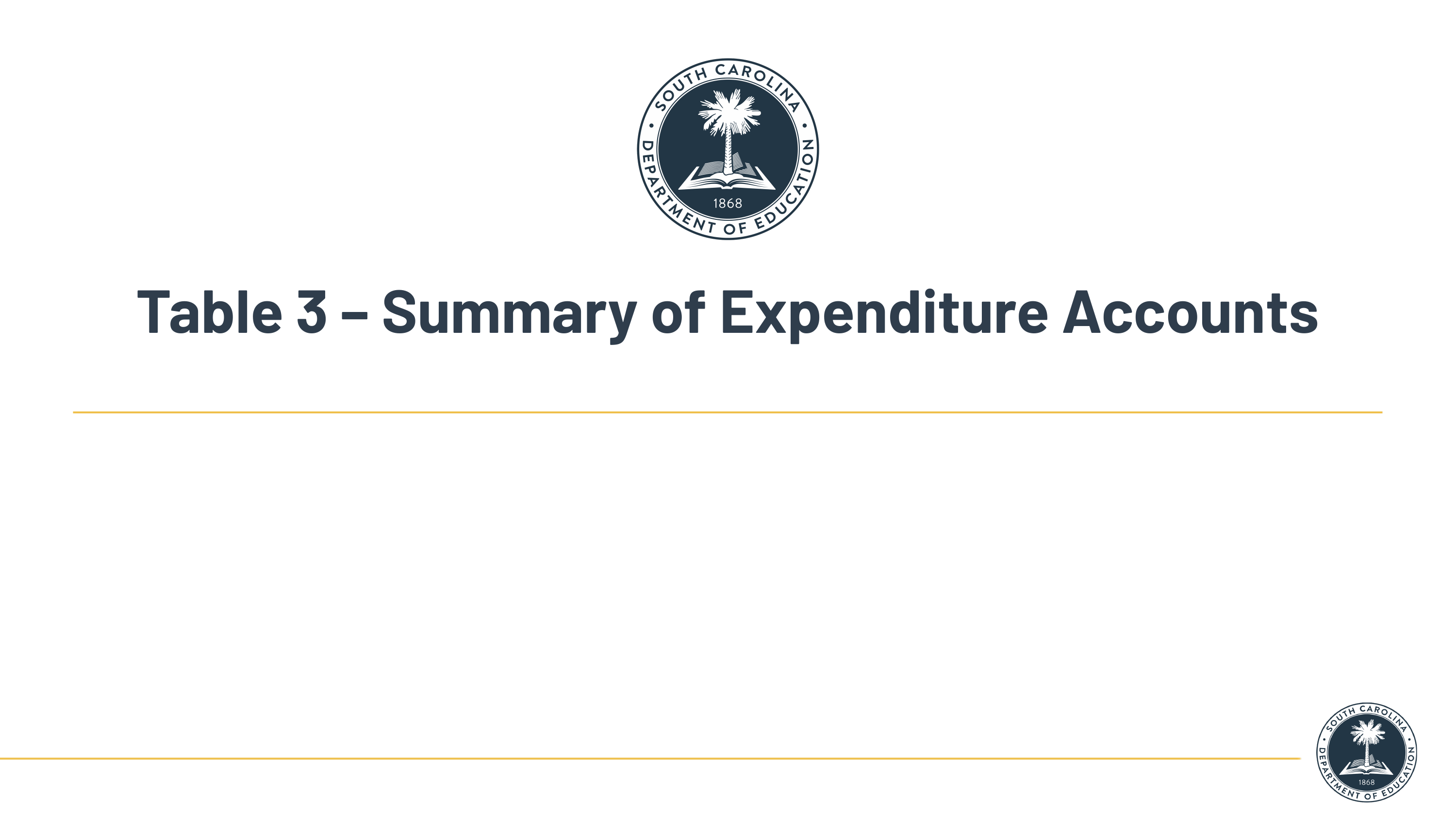

# Table 3 – Summary of Expenditure Accounts